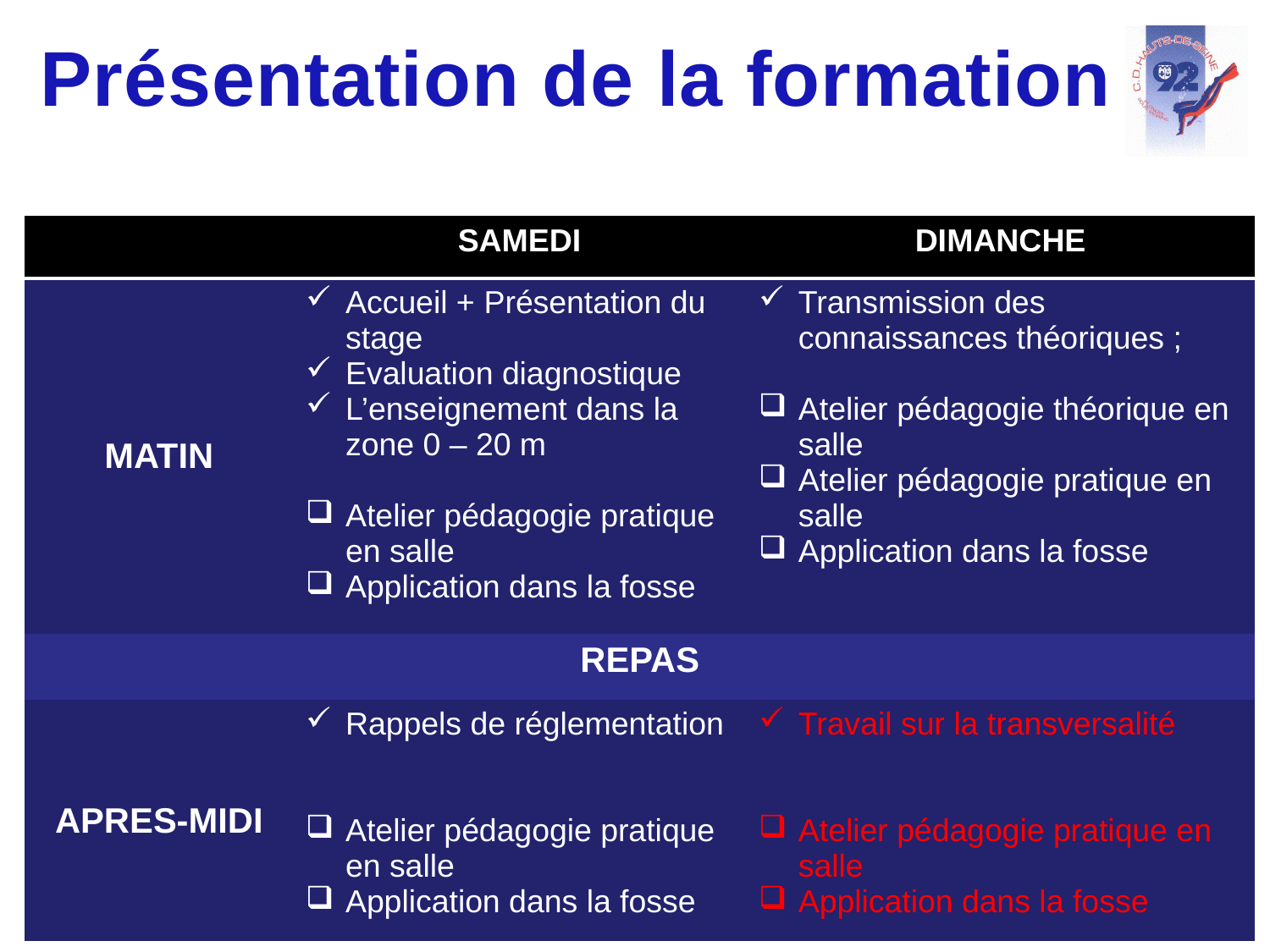

# Présentation de la formation
|  | SAMEDI | DIMANCHE |
| --- | --- | --- |
| MATIN | Accueil + Présentation du stage Evaluation diagnostique L’enseignement dans la zone 0 – 20 m Atelier pédagogie pratique en salle Application dans la fosse | Transmission des connaissances théoriques ; Atelier pédagogie théorique en salle Atelier pédagogie pratique en salle Application dans la fosse |
| REPAS |  |  |
| APRES-MIDI | Rappels de réglementation Atelier pédagogie pratique en salle Application dans la fosse | Travail sur la transversalité Atelier pédagogie pratique en salle Application dans la fosse |